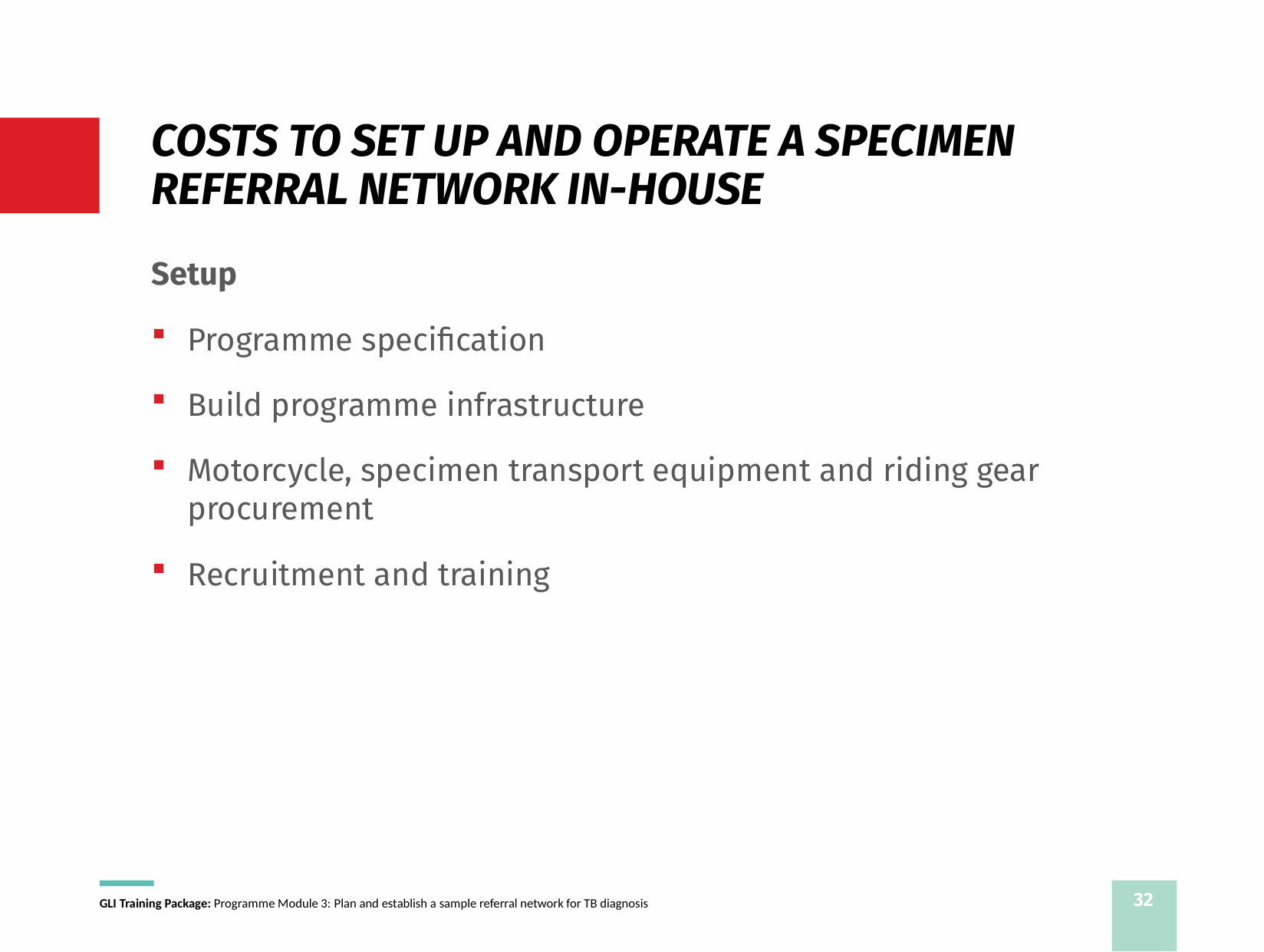

# COSTS TO SET UP AND OPERATE A SPECIMEN REFERRAL NETWORK IN-HOUSE
Setup
Programme specification
Build programme infrastructure
Motorcycle, specimen transport equipment and riding gear procurement
Recruitment and training